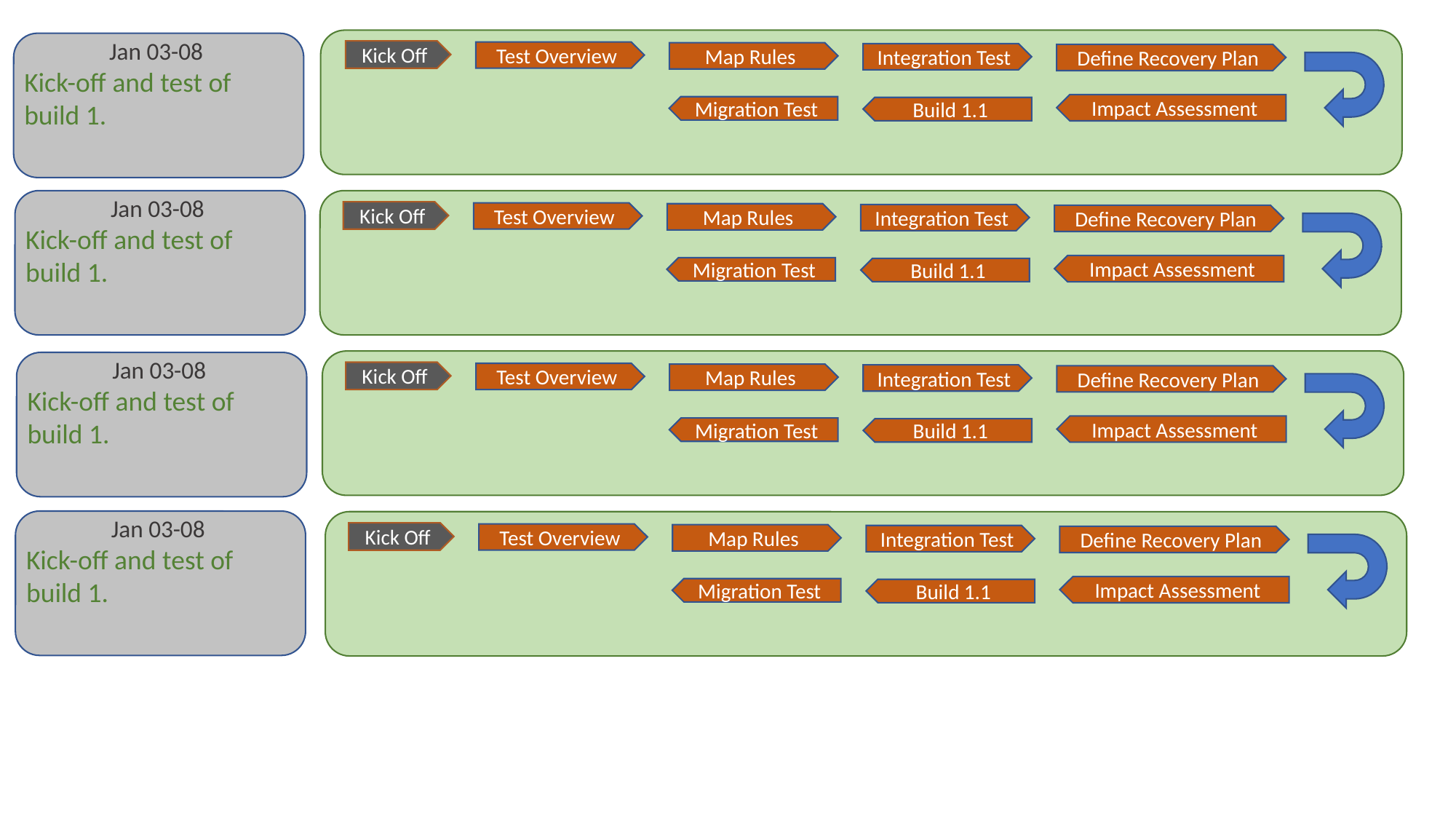

Jan 03-08

Kick Off
Test Overview
Map Rules
Integration Test
Define Recovery Plan

Kick-off and test of build 1.
Impact Assessment
Migration Test
Build 1.1
Jan 03-08

Kick Off
Test Overview
Map Rules
Integration Test
Define Recovery Plan

Kick-off and test of build 1.
Impact Assessment
Migration Test
Build 1.1
Jan 03-08

Kick Off
Test Overview
Map Rules
Integration Test
Define Recovery Plan

Kick-off and test of build 1.
Impact Assessment
Migration Test
Build 1.1
Jan 03-08

Kick Off
Test Overview
Map Rules
Integration Test
Define Recovery Plan

Kick-off and test of build 1.
Impact Assessment
Migration Test
Build 1.1